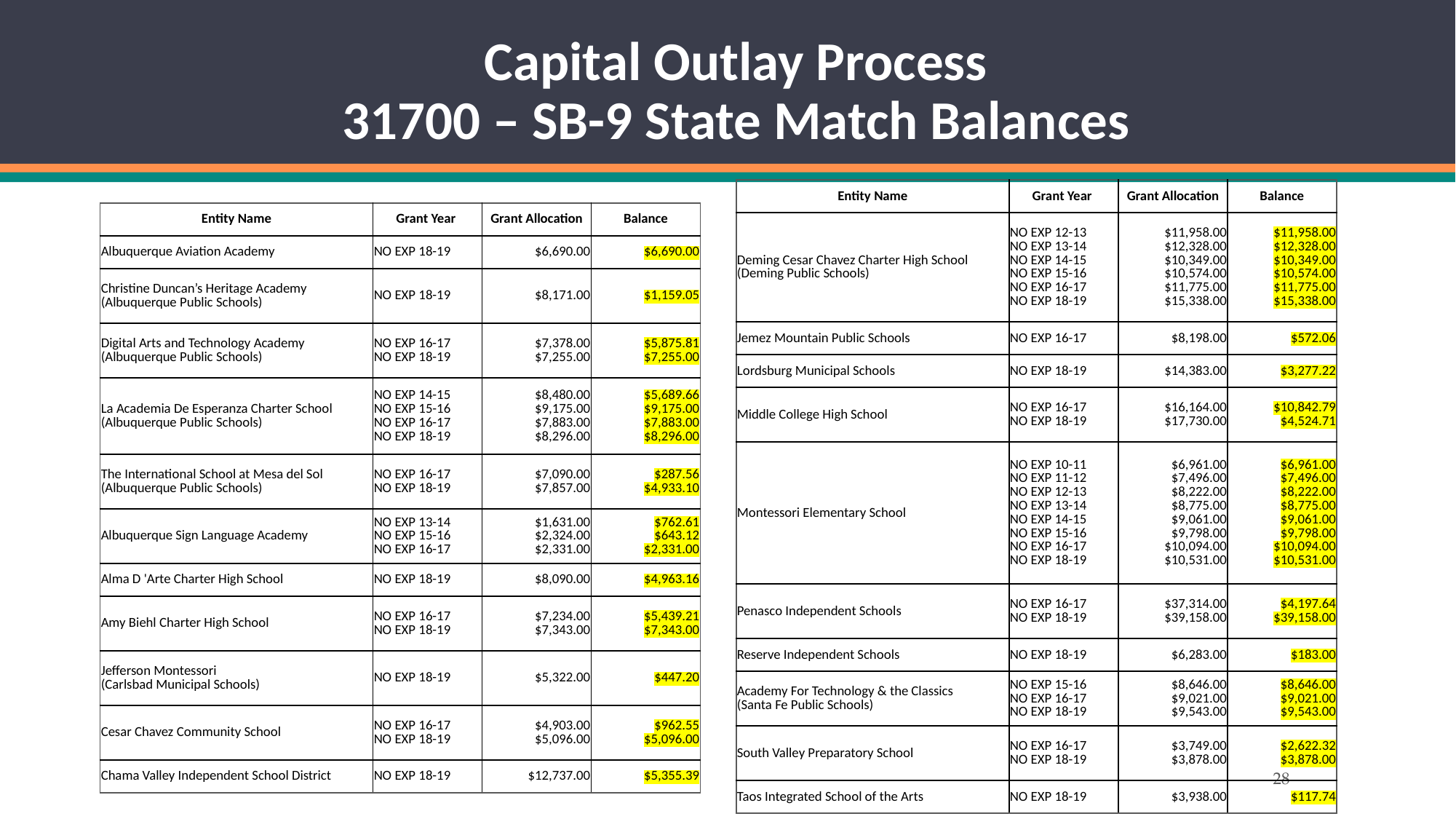

# Capital Outlay Process 31700 – SB-9 State Match Balances
| Entity Name | Grant Year | Grant Allocation | Balance |
| --- | --- | --- | --- |
| Deming Cesar Chavez Charter High School (Deming Public Schools) | NO EXP 12-13 NO EXP 13-14 NO EXP 14-15 NO EXP 15-16 NO EXP 16-17 NO EXP 18-19 | $11,958.00 $12,328.00 $10,349.00 $10,574.00 $11,775.00 $15,338.00 | $11,958.00 $12,328.00 $10,349.00 $10,574.00 $11,775.00 $15,338.00 |
| Jemez Mountain Public Schools | NO EXP 16-17 | $8,198.00 | $572.06 |
| Lordsburg Municipal Schools | NO EXP 18-19 | $14,383.00 | $3,277.22 |
| Middle College High School | NO EXP 16-17 NO EXP 18-19 | $16,164.00 $17,730.00 | $10,842.79 $4,524.71 |
| Montessori Elementary School | NO EXP 10-11 NO EXP 11-12 NO EXP 12-13 NO EXP 13-14 NO EXP 14-15 NO EXP 15-16 NO EXP 16-17 NO EXP 18-19 | $6,961.00 $7,496.00 $8,222.00 $8,775.00 $9,061.00 $9,798.00 $10,094.00 $10,531.00 | $6,961.00 $7,496.00 $8,222.00 $8,775.00 $9,061.00 $9,798.00 $10,094.00 $10,531.00 |
| Penasco Independent Schools | NO EXP 16-17 NO EXP 18-19 | $37,314.00 $39,158.00 | $4,197.64 $39,158.00 |
| Reserve Independent Schools | NO EXP 18-19 | $6,283.00 | $183.00 |
| Academy For Technology & the Classics (Santa Fe Public Schools) | NO EXP 15-16 NO EXP 16-17 NO EXP 18-19 | $8,646.00 $9,021.00 $9,543.00 | $8,646.00 $9,021.00 $9,543.00 |
| South Valley Preparatory School | NO EXP 16-17 NO EXP 18-19 | $3,749.00 $3,878.00 | $2,622.32 $3,878.00 |
| Taos Integrated School of the Arts | NO EXP 18-19 | $3,938.00 | $117.74 |
| Entity Name | Grant Year | Grant Allocation | Balance |
| --- | --- | --- | --- |
| Albuquerque Aviation Academy | NO EXP 18-19 | $6,690.00 | $6,690.00 |
| Christine Duncan’s Heritage Academy (Albuquerque Public Schools) | NO EXP 18-19 | $8,171.00 | $1,159.05 |
| Digital Arts and Technology Academy (Albuquerque Public Schools) | NO EXP 16-17 NO EXP 18-19 | $7,378.00 $7,255.00 | $5,875.81 $7,255.00 |
| La Academia De Esperanza Charter School (Albuquerque Public Schools) | NO EXP 14-15 NO EXP 15-16 NO EXP 16-17 NO EXP 18-19 | $8,480.00 $9,175.00 $7,883.00 $8,296.00 | $5,689.66 $9,175.00 $7,883.00 $8,296.00 |
| The International School at Mesa del Sol (Albuquerque Public Schools) | NO EXP 16-17 NO EXP 18-19 | $7,090.00 $7,857.00 | $287.56 $4,933.10 |
| Albuquerque Sign Language Academy | NO EXP 13-14 NO EXP 15-16 NO EXP 16-17 | $1,631.00 $2,324.00 $2,331.00 | $762.61 $643.12 $2,331.00 |
| Alma D 'Arte Charter High School | NO EXP 18-19 | $8,090.00 | $4,963.16 |
| Amy Biehl Charter High School | NO EXP 16-17 NO EXP 18-19 | $7,234.00 $7,343.00 | $5,439.21 $7,343.00 |
| Jefferson Montessori (Carlsbad Municipal Schools) | NO EXP 18-19 | $5,322.00 | $447.20 |
| Cesar Chavez Community School | NO EXP 16-17 NO EXP 18-19 | $4,903.00 $5,096.00 | $962.55 $5,096.00 |
| Chama Valley Independent School District | NO EXP 18-19 | $12,737.00 | $5,355.39 |
28